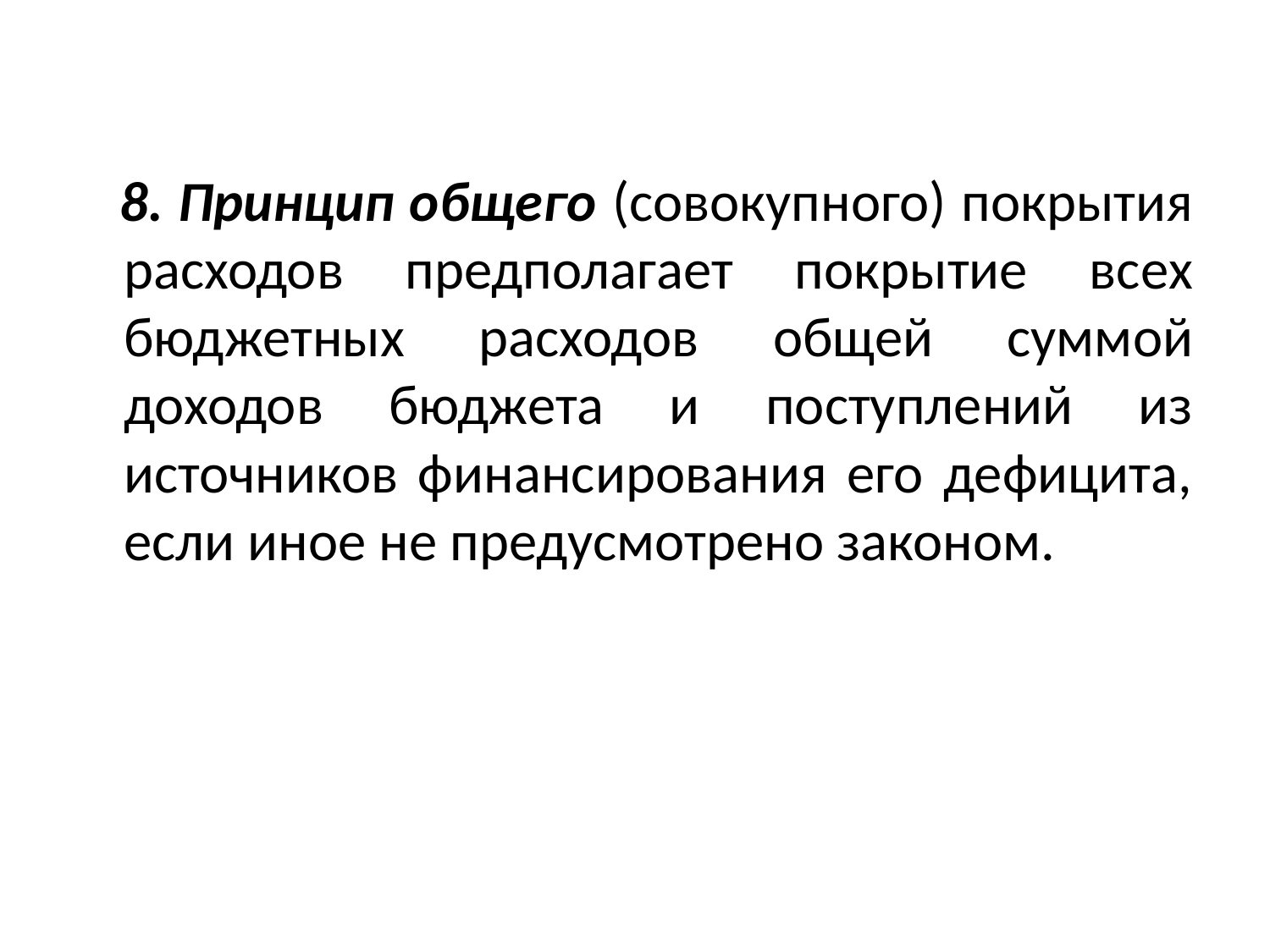

#
   8. Принцип общего (совокупного) покрытия расходов предполагает покрытие всех бюджетных расходов общей суммой доходов бюджета и поступлений из источников финансирования его дефицита, если иное не предусмотрено законом.